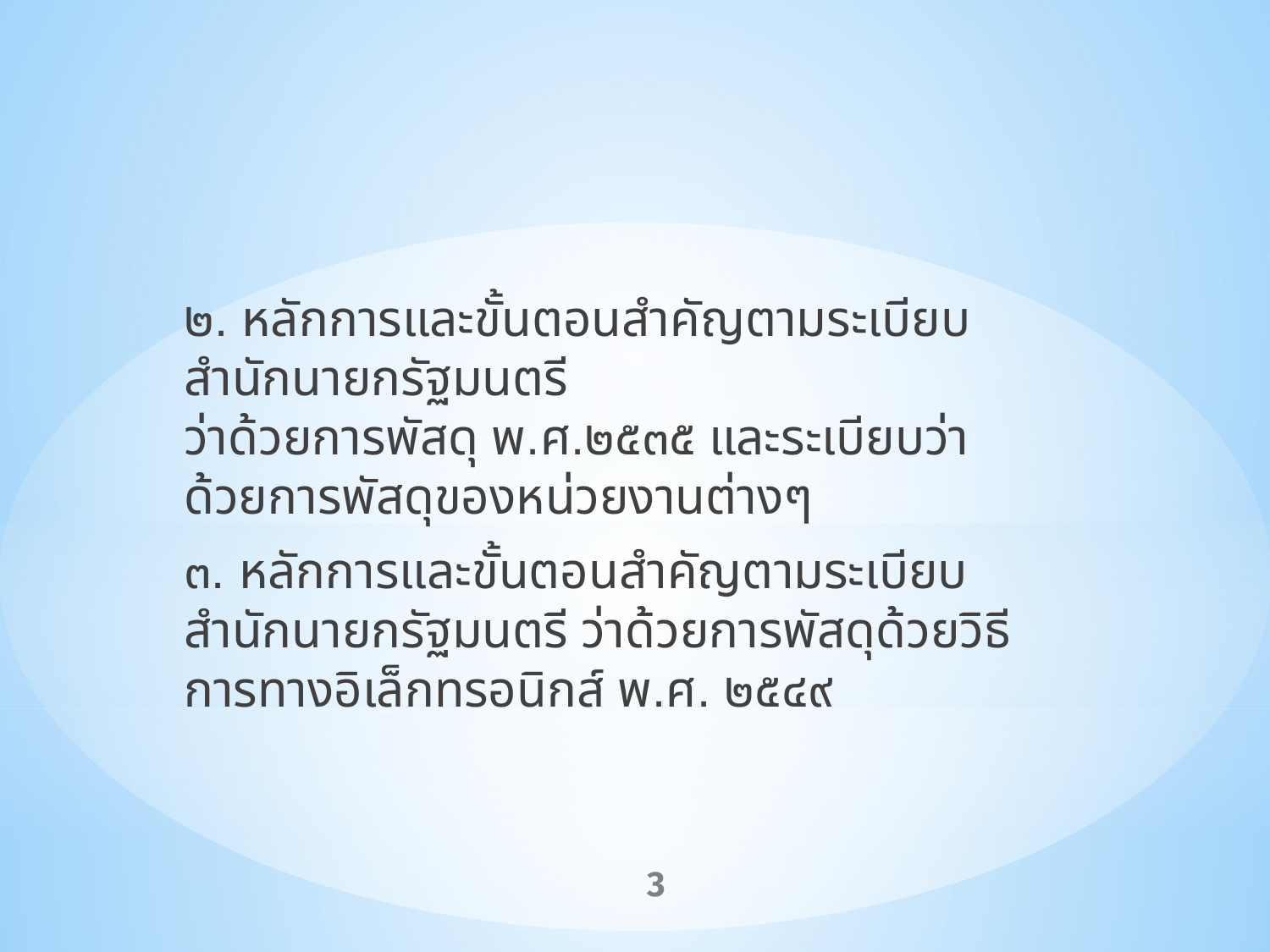

๒. หลักการและขั้นตอนสำคัญตามระเบียบสำนักนายกรัฐมนตรี
ว่าด้วยการพัสดุ พ.ศ.๒๕๓๕ และระเบียบว่าด้วยการพัสดุของหน่วยงานต่างๆ
๓. หลักการและขั้นตอนสำคัญตามระเบียบสำนักนายกรัฐมนตรี ว่าด้วยการพัสดุด้วยวิธีการทางอิเล็กทรอนิกส์ พ.ศ. ๒๕๔๙

3